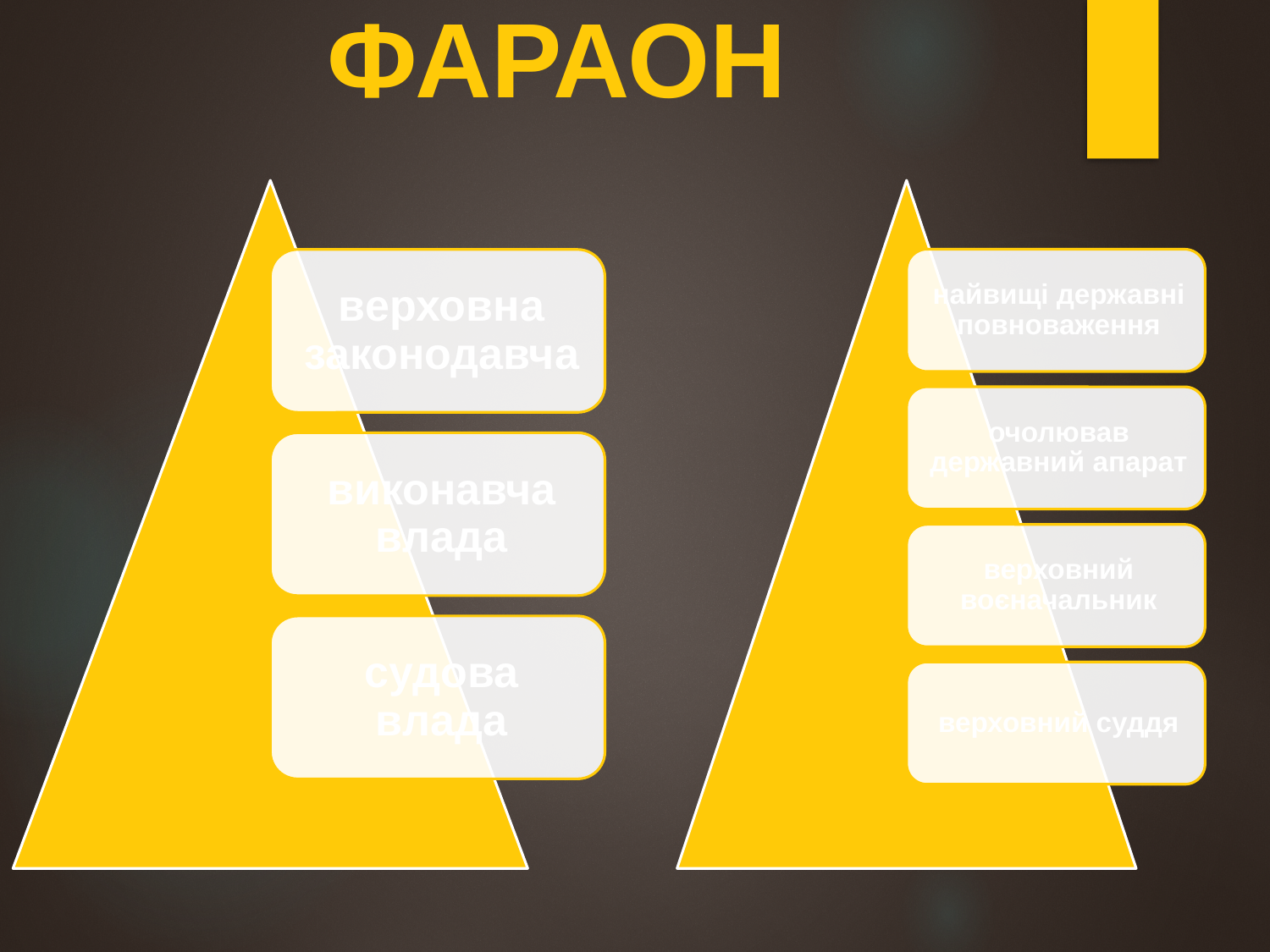

# ФАРАОН
верховна законодавча
виконавча влада
судова влада
найвищі державні повноваження
очолював державний апарат
верховний воєначальник
верховний суддя